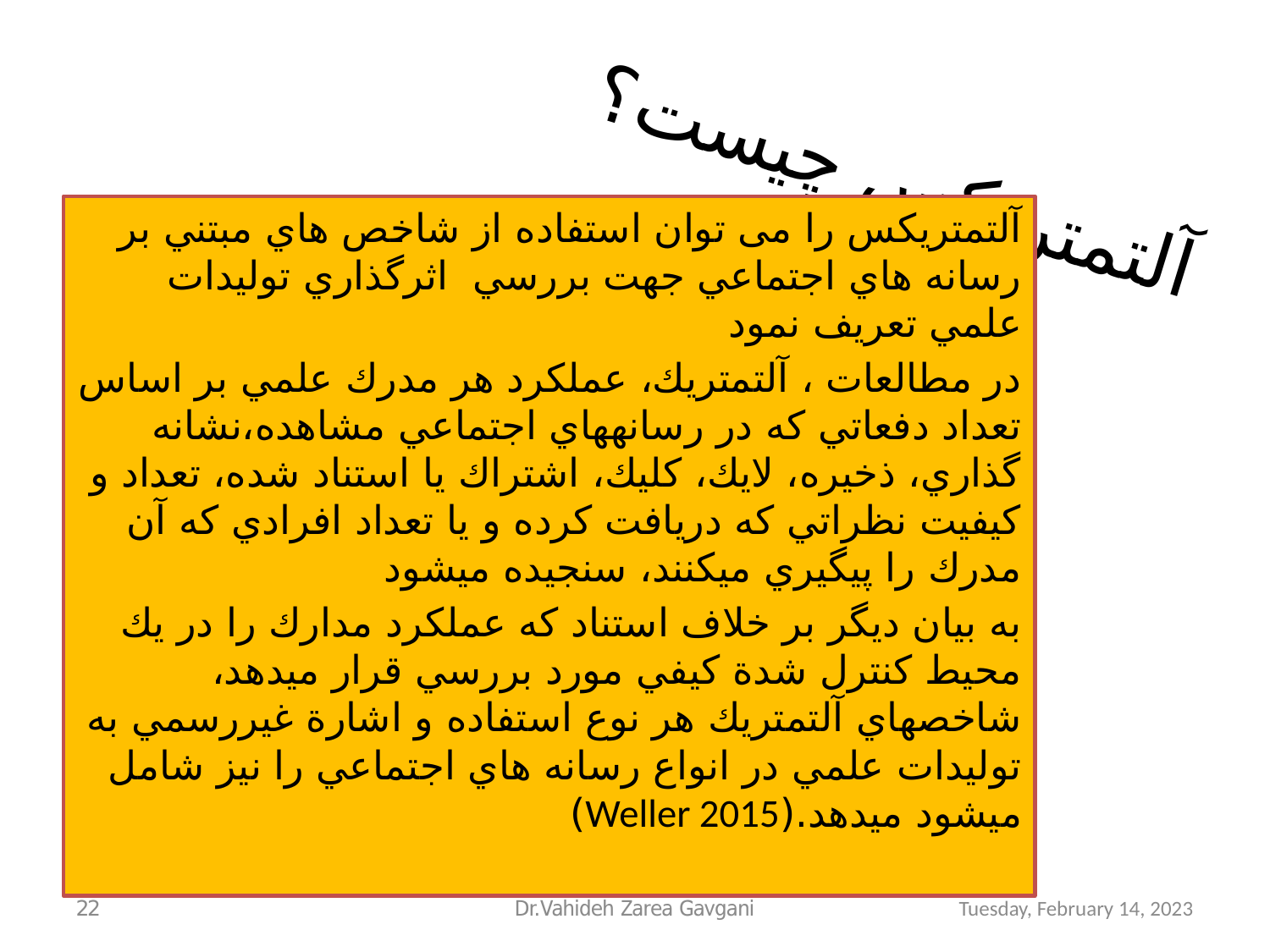

# آلتمتریکس چیست؟
آلتمتریکس را می توان استفاده از شاخص هاي مبتني بر رسانه هاي اجتماعي جهت بررسي  اثرگذاري توليدات علمي تعريف نمود
در مطالعات ، آلتمتريك، عملكرد هر مدرك علمي بر اساس تعداد دفعاتي كه در رسانههاي اجتماعي مشاهده،نشانه گذاري، ذخيره، لايك، كليك، اشتراك يا استناد شده، تعداد و كيفيت نظراتي كه دريافت كرده و يا تعداد افرادي كه آن مدرك را پيگيري ميكنند، سنجيده ميشود
به بيان ديگر بر خلاف استناد كه عملكرد مدارك را در يك محيط كنترل شدة كيفي مورد بررسي قرار ميدهد، شاخصهاي آلتمتريك هر نوع استفاده و اشارة غيررسمي به توليدات علمي در انواع رسانه هاي اجتماعي را نيز شامل ميشود ميدهد.(Weller 2015)
22
Dr.Vahideh Zarea Gavgani
Tuesday, February 14, 2023